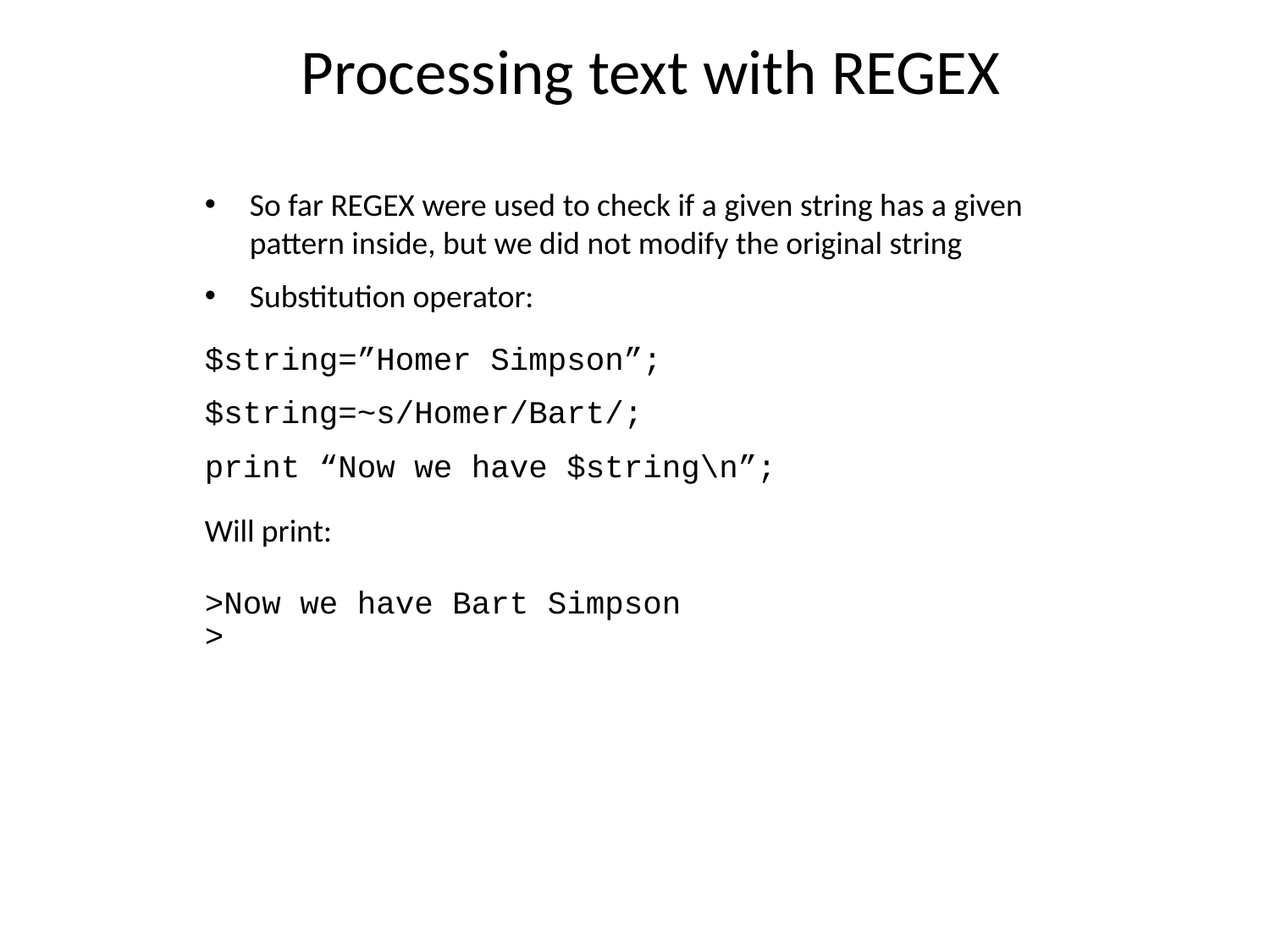

Processing text with REGEX
So far REGEX were used to check if a given string has a given pattern inside, but we did not modify the original string
Substitution operator:
$string=”Homer Simpson”;
$string=~s/Homer/Bart/;
print “Now we have $string\n”;
Will print:

>Now we have Bart Simpson
>